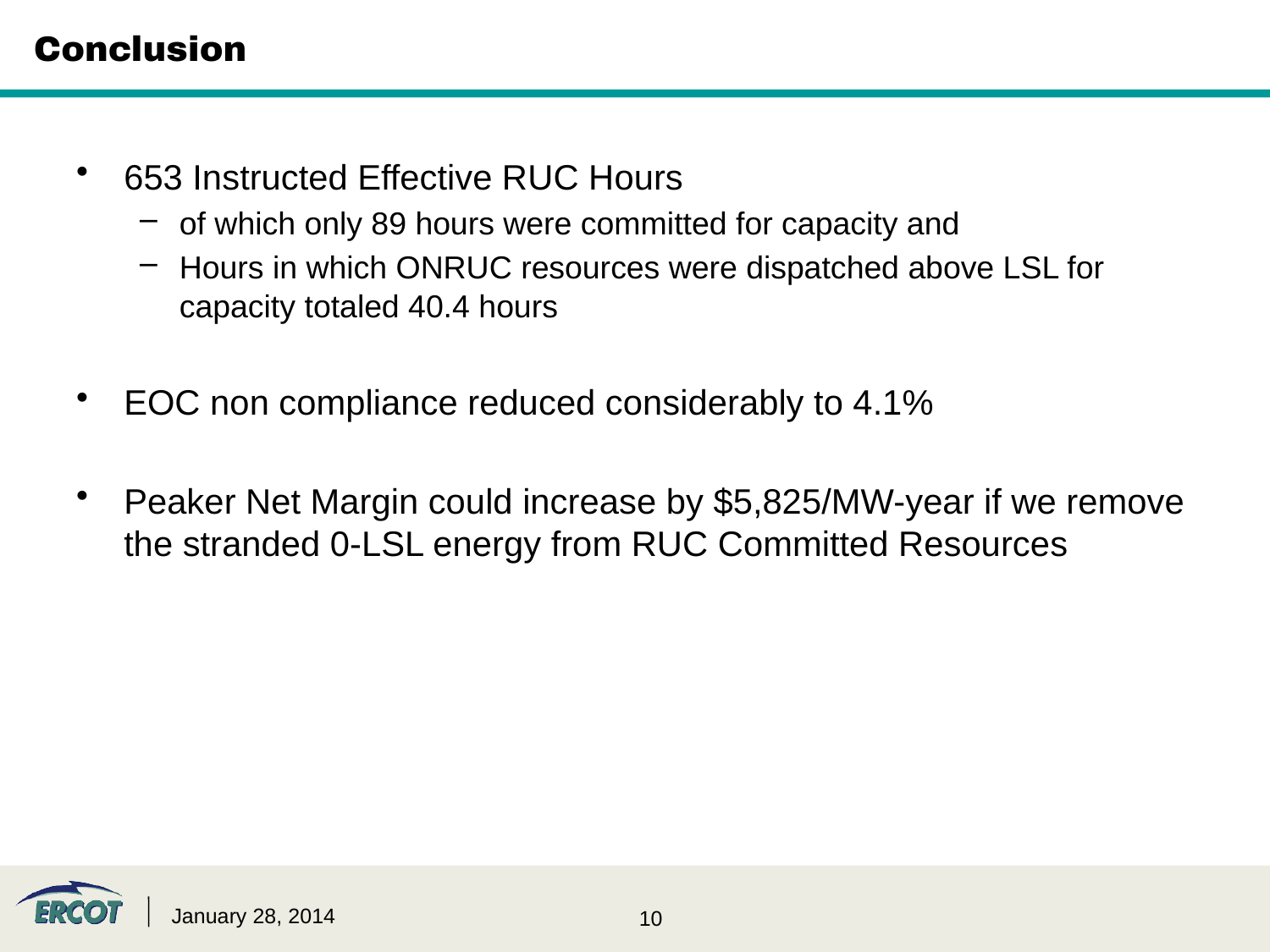

# Conclusion
653 Instructed Effective RUC Hours
of which only 89 hours were committed for capacity and
Hours in which ONRUC resources were dispatched above LSL for capacity totaled 40.4 hours

EOC non compliance reduced considerably to 4.1%

Peaker Net Margin could increase by $5,825/MW-year if we remove the stranded 0-LSL energy from RUC Committed Resources

January 28, 2014